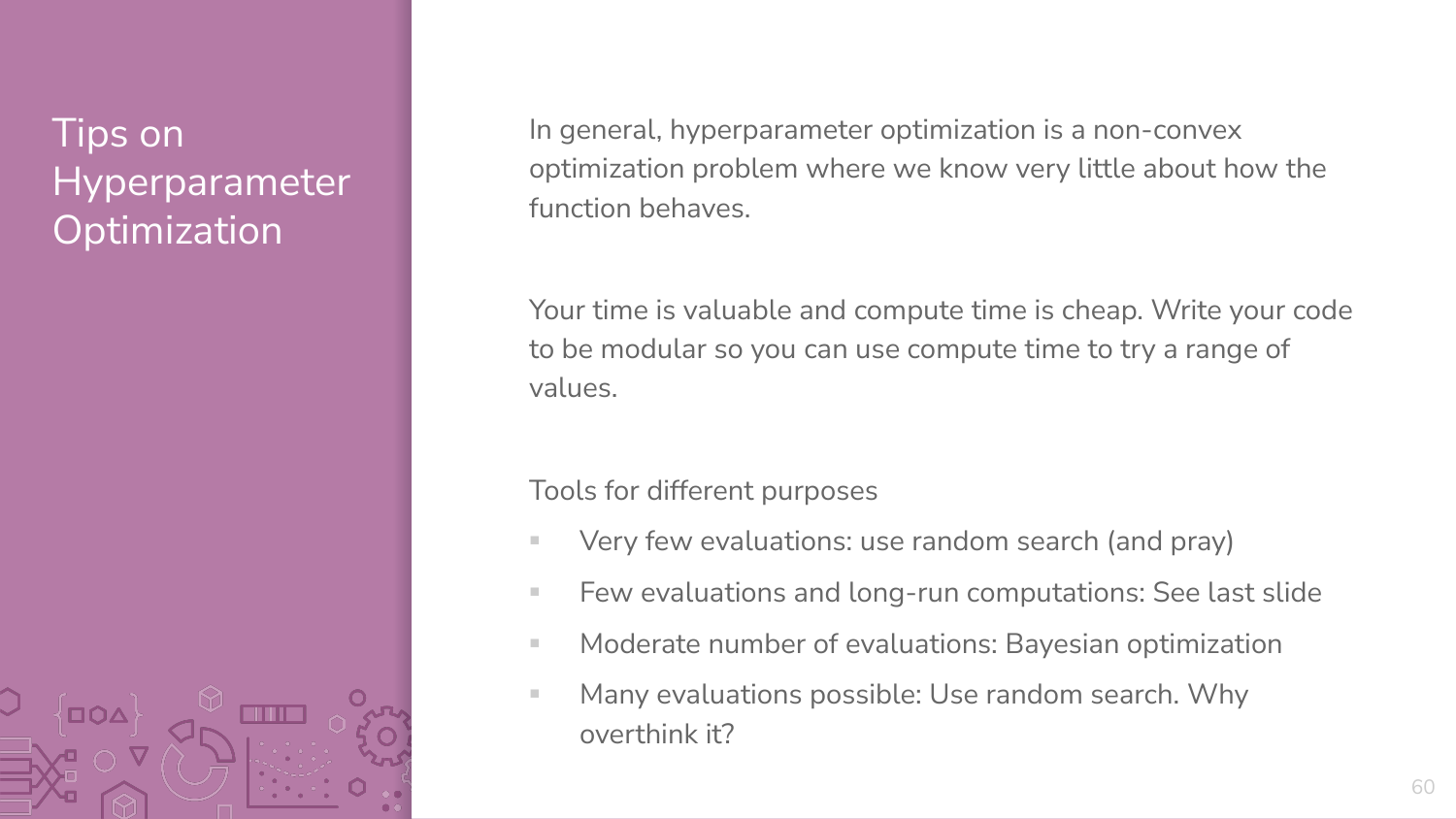

# Tips on Hyperparameter Optimization
In general, hyperparameter optimization is a non-convex optimization problem where we know very little about how the function behaves.

Your time is valuable and compute time is cheap. Write your code to be modular so you can use compute time to try a range of values.

Tools for different purposes
Very few evaluations: use random search (and pray)
Few evaluations and long-run computations: See last slide
Moderate number of evaluations: Bayesian optimization
Many evaluations possible: Use random search. Why overthink it?
60